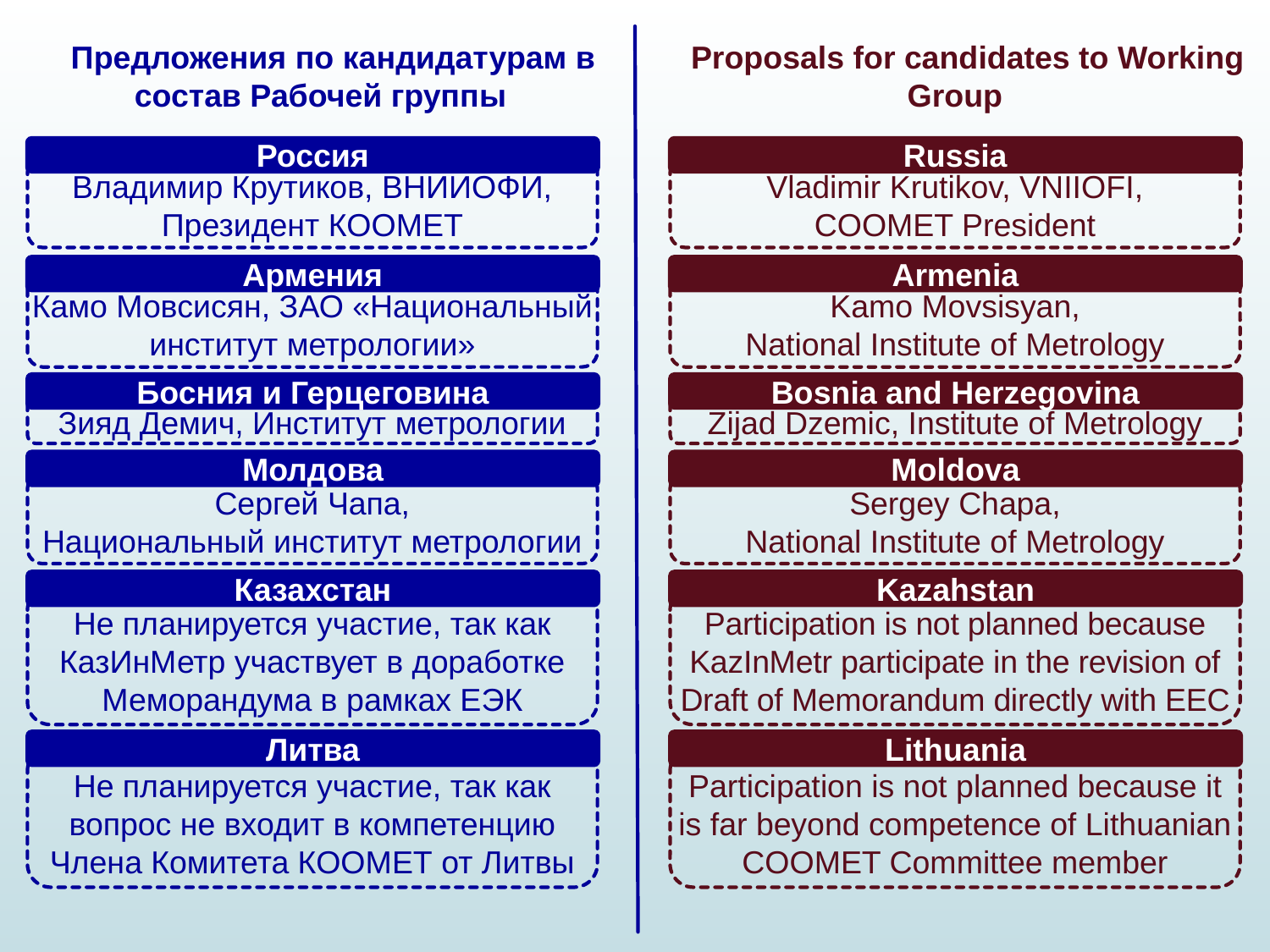

Предложения по кандидатурам в состав Рабочей группы
Proposals for candidates to Working Group

Россия
Владимир Крутиков, ВНИИОФИ, Президент КООМЕТ
Армения
Камо Мовсиcян, ЗАО «Национальный институт метрологии»
Босния и Герцеговина
Зияд Демич, Институт метрологии
Молдова
Сергей Чапа,
Национальный институт метрологии
Казахстан
Не планируется участие, так как КазИнМетр участвует в доработке Меморандума в рамках ЕЭК
Литва
Не планируется участие, так как вопрос не входит в компетенцию Члена Комитета КООМЕТ от Литвы
Russia
Vladimir Krutikov, VNIIOFI,
COOMET President
Armenia
Kamo Movsisyan,
National Institute of Metrology
Bosnia and Herzegovina
Zijad Dzemic, Institute of Metrology
Moldova
Sergey Chapa,
National Institute of Metrology
Kazahstan
Participation is not planned because KazInMetr participate in the revision of Draft of Memorandum directly with EEC
Lithuania
Participation is not planned because it is far beyond competence of Lithuanian COOMET Committee member